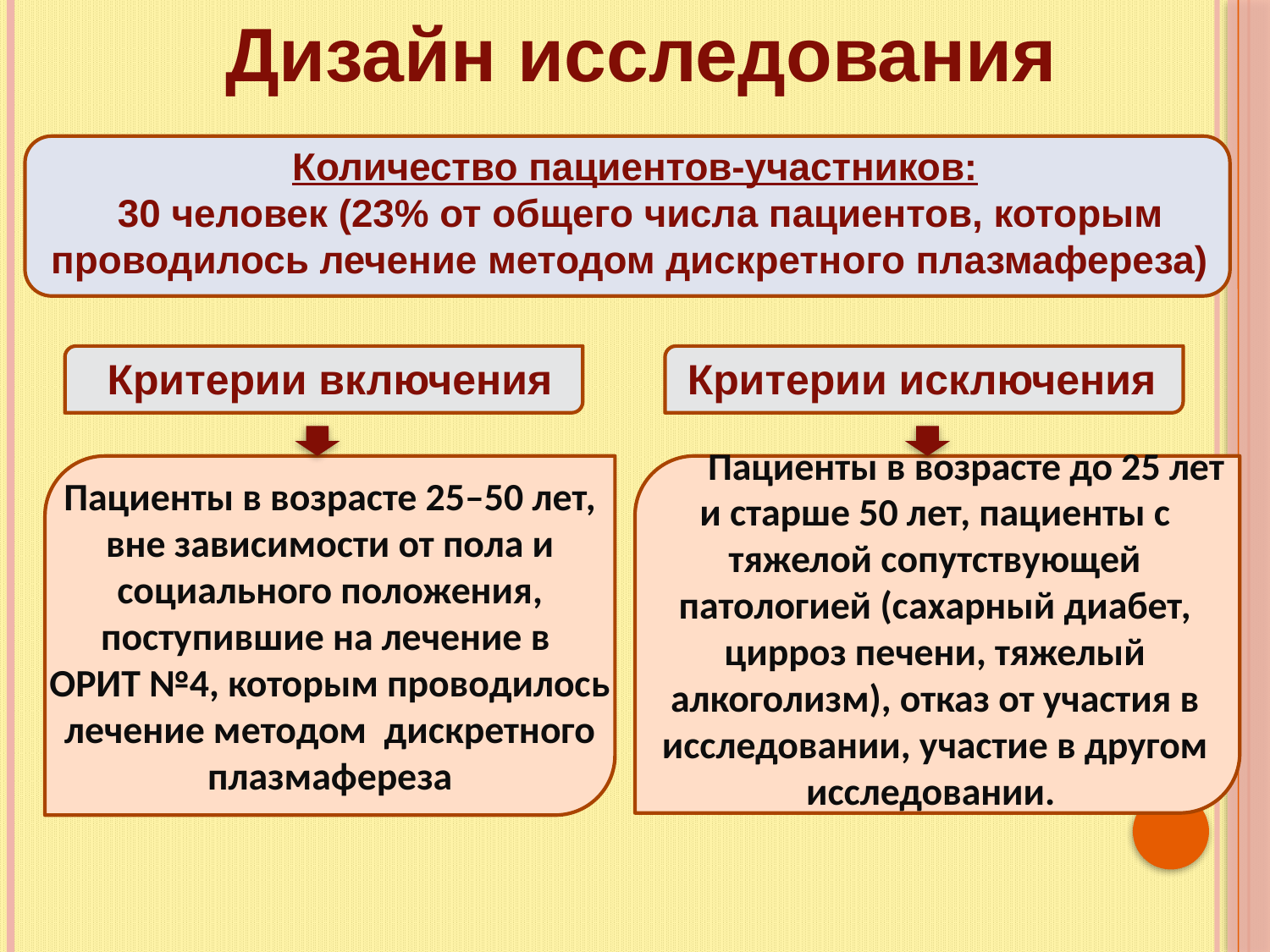

Дизайн исследования

Количество пациентов-участников:
 30 человек (23% от общего числа пациентов, которым проводилось лечение методом дискретного плазмафереза)

Критерии включения

Критерии исключения

Пациенты в возрасте до 25 лет и старше 50 лет, пациенты с тяжелой сопутствующей патологией (сахарный диабет, цирроз печени, тяжелый алкоголизм), отказ от участия в исследовании, участие в другом исследовании.

Пациенты в возрасте 25–50 лет, вне зависимости от пола и социального положения, поступившие на лечение в
ОРИТ №4, которым проводилось лечение методом  дискретного плазмафереза